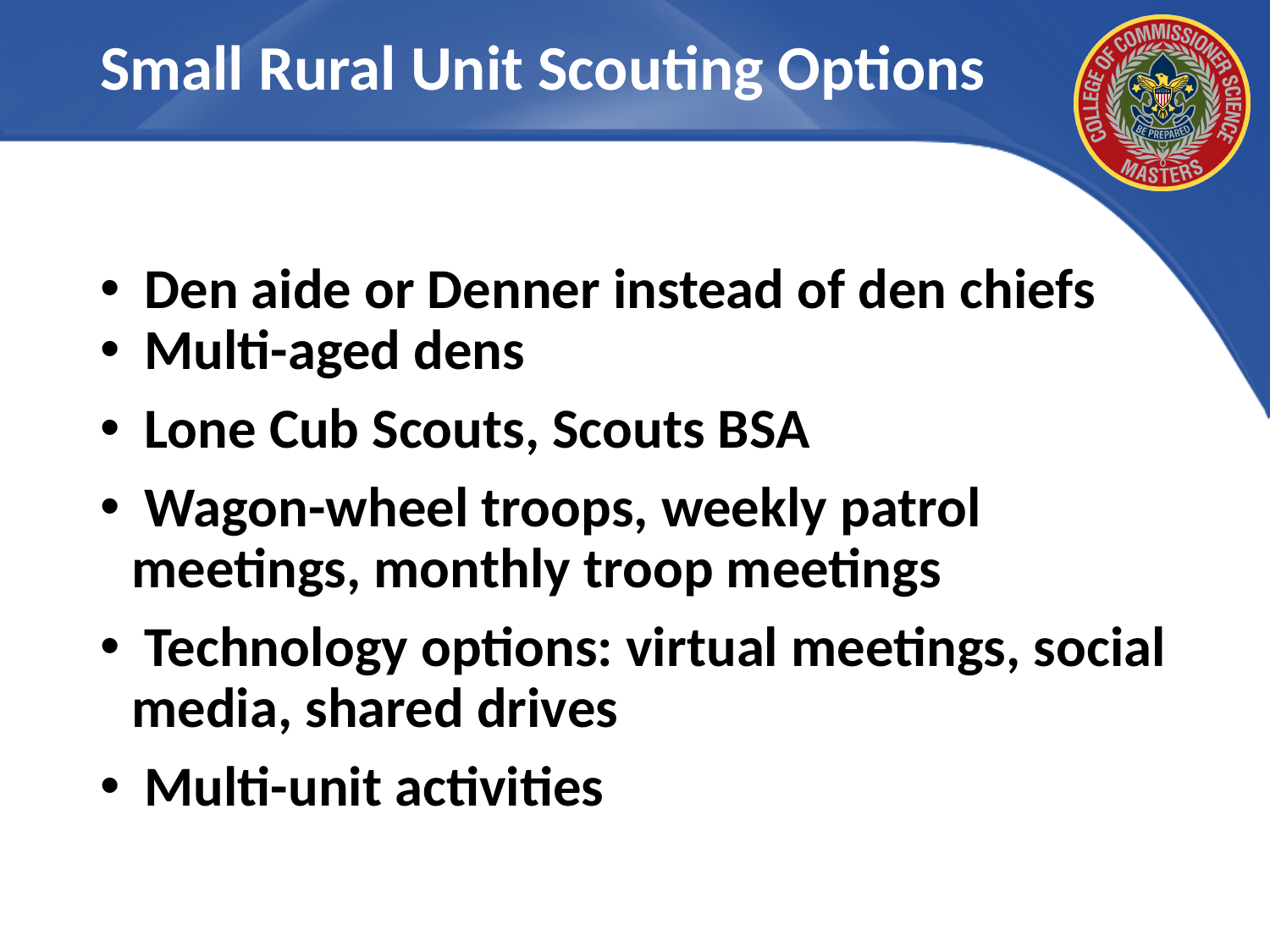

# Small Rural Unit Scouting Options
 Den aide or Denner instead of den chiefs
 Multi-aged dens
 Lone Cub Scouts, Scouts BSA
 Wagon-wheel troops, weekly patrol meetings, monthly troop meetings
 Technology options: virtual meetings, social media, shared drives
 Multi-unit activities